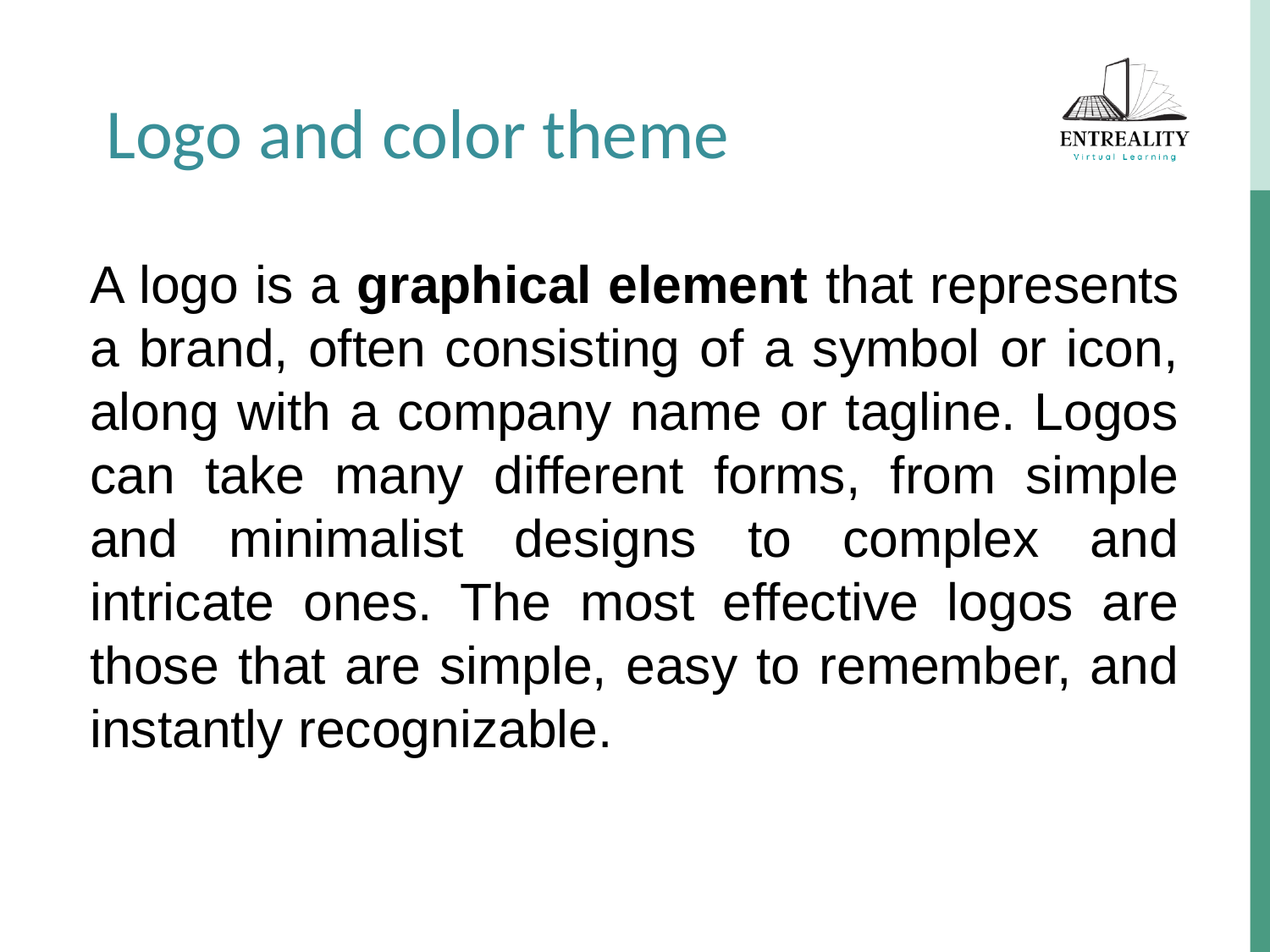

Logo and color theme

A logo is a graphical element that represents a brand, often consisting of a symbol or icon, along with a company name or tagline. Logos can take many different forms, from simple and minimalist designs to complex and intricate ones. The most effective logos are those that are simple, easy to remember, and instantly recognizable.